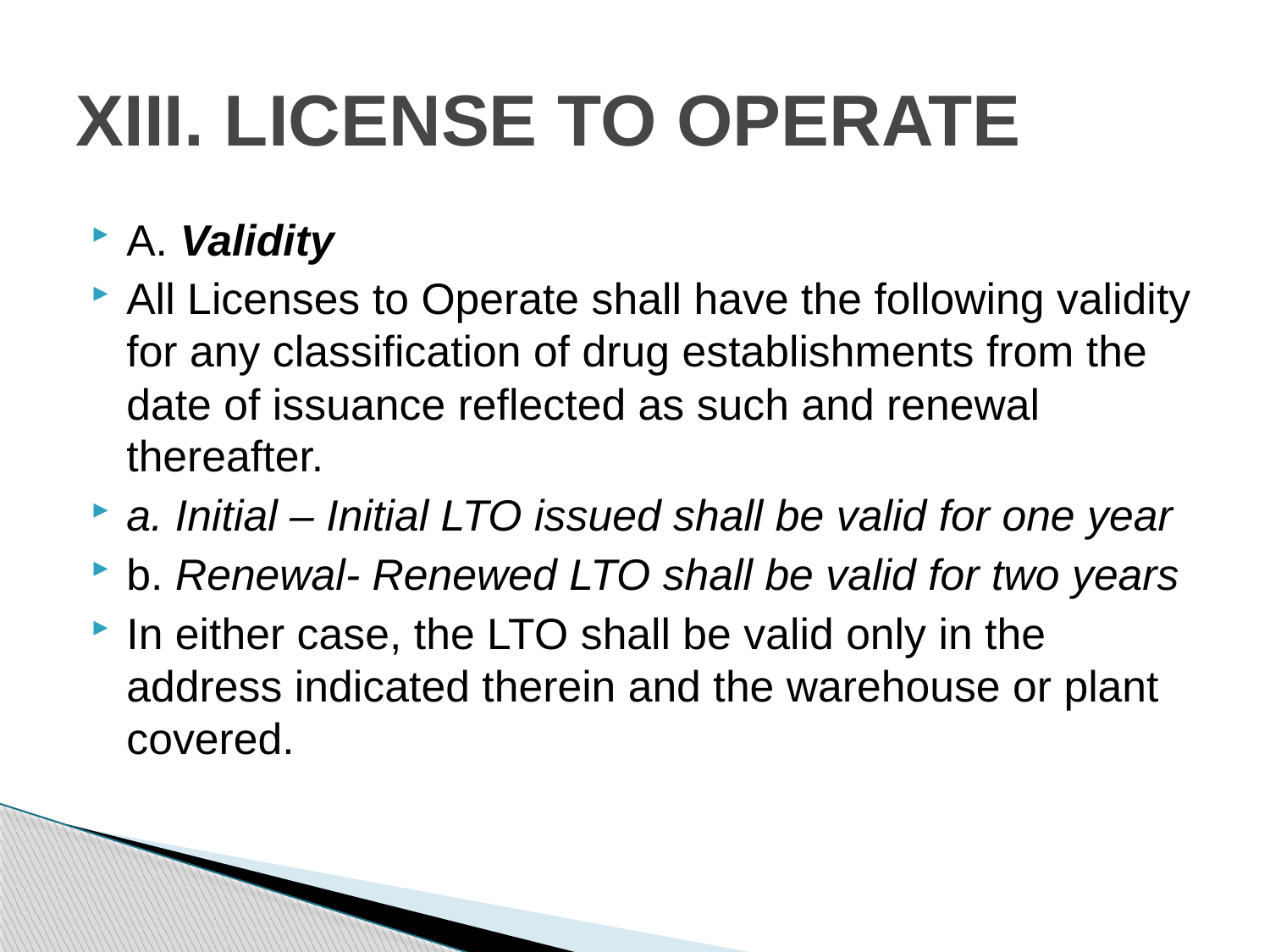

# XIII. LICENSE TO OPERATE
A. Validity
All Licenses to Operate shall have the following validity for any classification of drug establishments from the date of issuance reflected as such and renewal thereafter.
a. Initial – Initial LTO issued shall be valid for one year
b. Renewal- Renewed LTO shall be valid for two years
In either case, the LTO shall be valid only in the address indicated therein and the warehouse or plant covered.